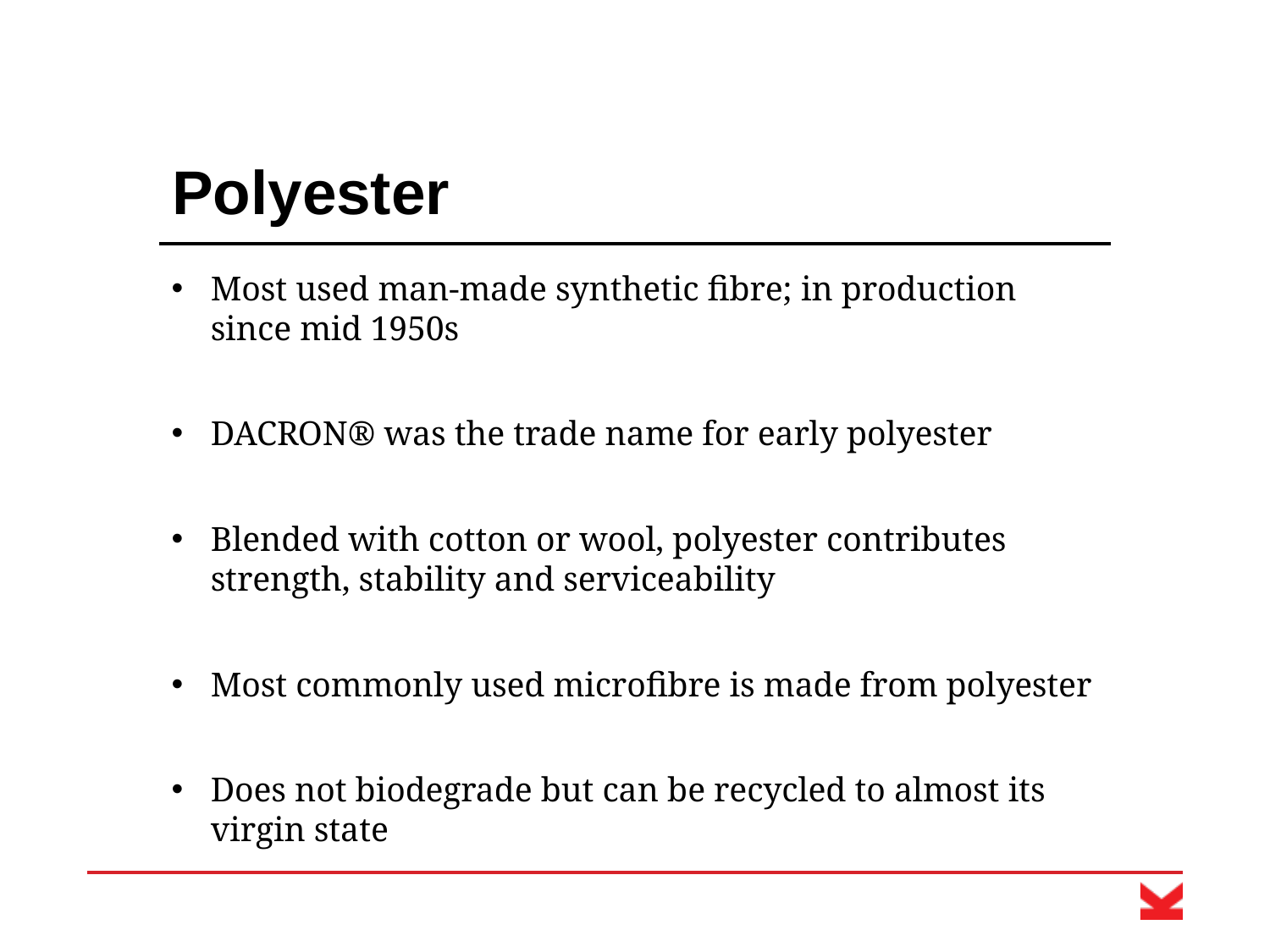

# Polyester
Most used man-made synthetic fibre; in production since mid 1950s

DACRON® was the trade name for early polyester

Blended with cotton or wool, polyester contributes strength, stability and serviceability

Most commonly used microfibre is made from polyester

Does not biodegrade but can be recycled to almost its virgin state